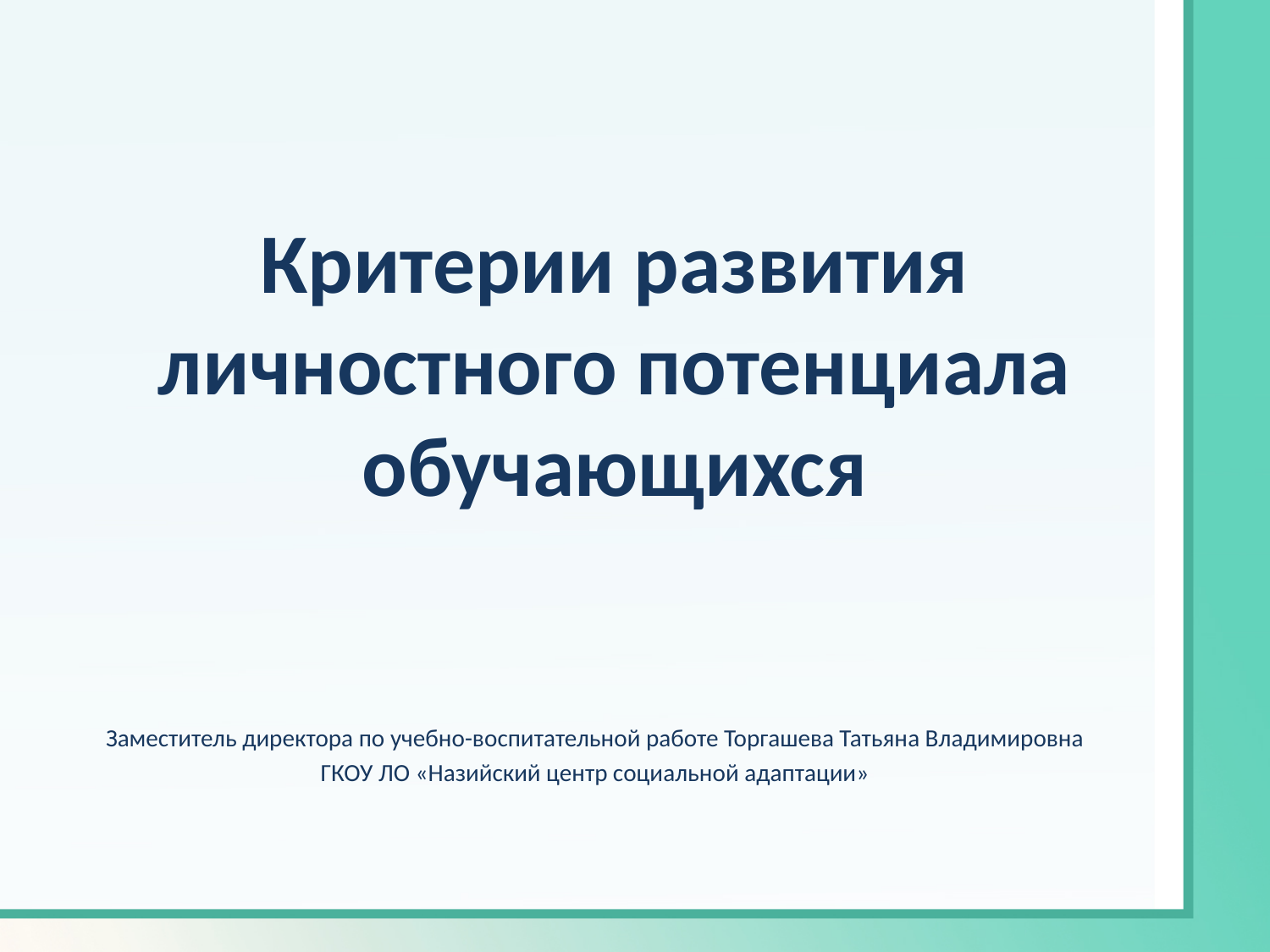

# Критерии развития личностного потенциала обучающихся
Заместитель директора по учебно-воспитательной работе Торгашева Татьяна Владимировна
ГКОУ ЛО «Назийский центр социальной адаптации»